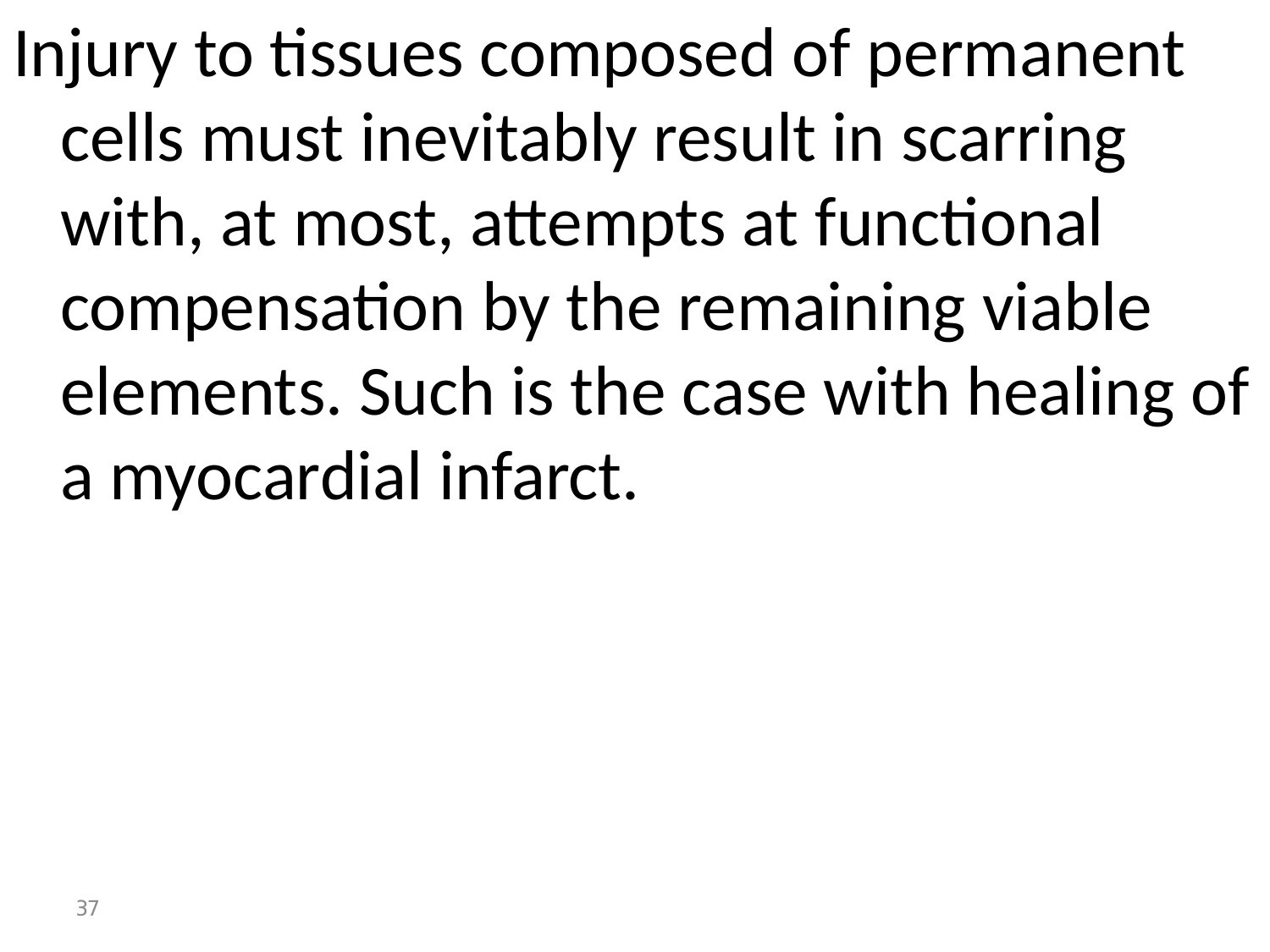

Injury to tissues composed of permanent cells must inevitably result in scarring with, at most, attempts at functional compensation by the remaining viable elements. Such is the case with healing of a myocardial infarct.
37